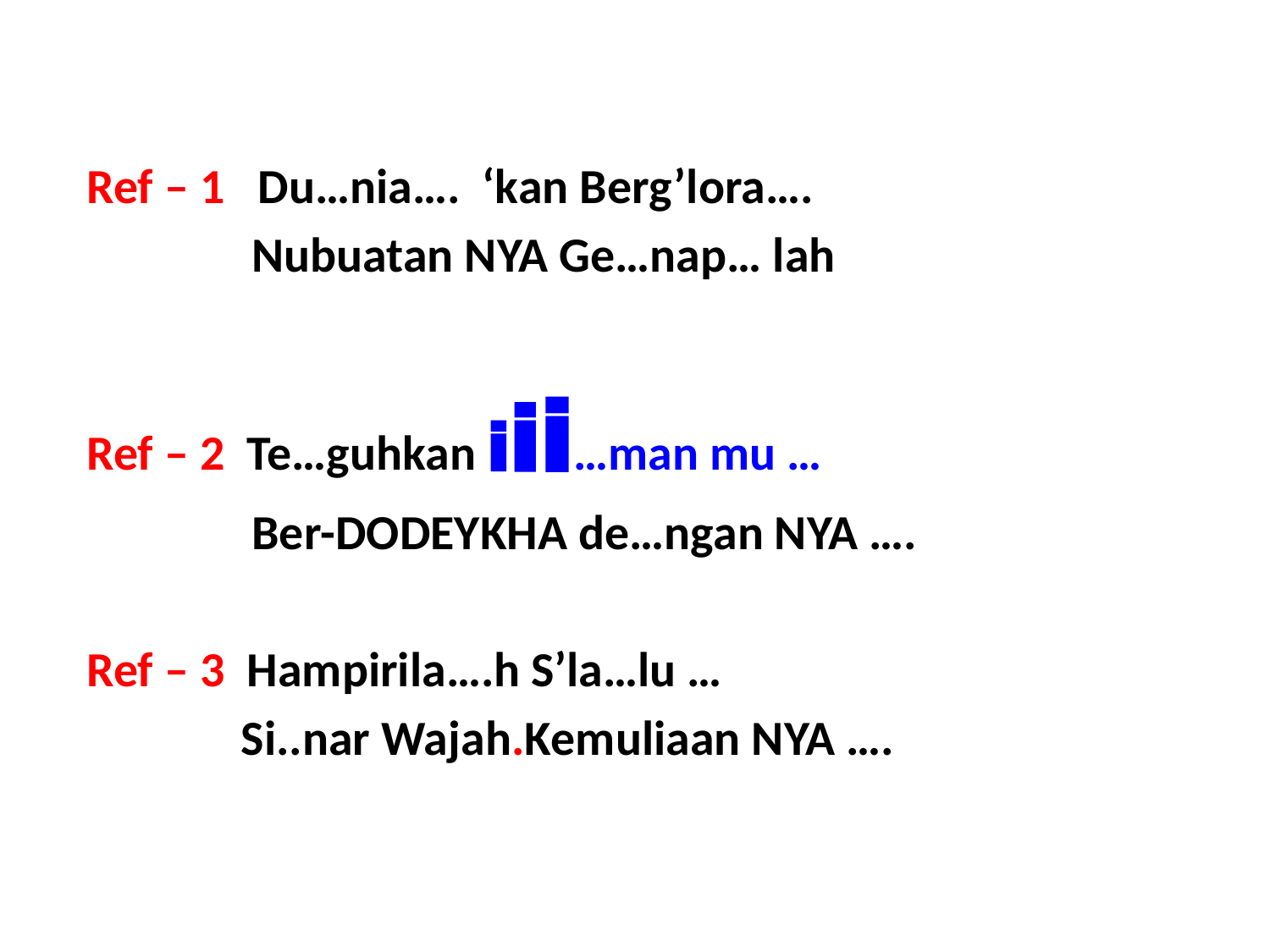

Ref – 1   Du…nia….  ‘kan Berg’lora….
               Nubuatan NYA Ge…nap… lah

Ref – 2  Te…guhkan iii…man mu …
               Ber-DODEYKHA de…ngan NYA ….

Ref – 3  Hampirila….h S’la…lu …
              Si..nar Wajah.Kemuliaan NYA ….